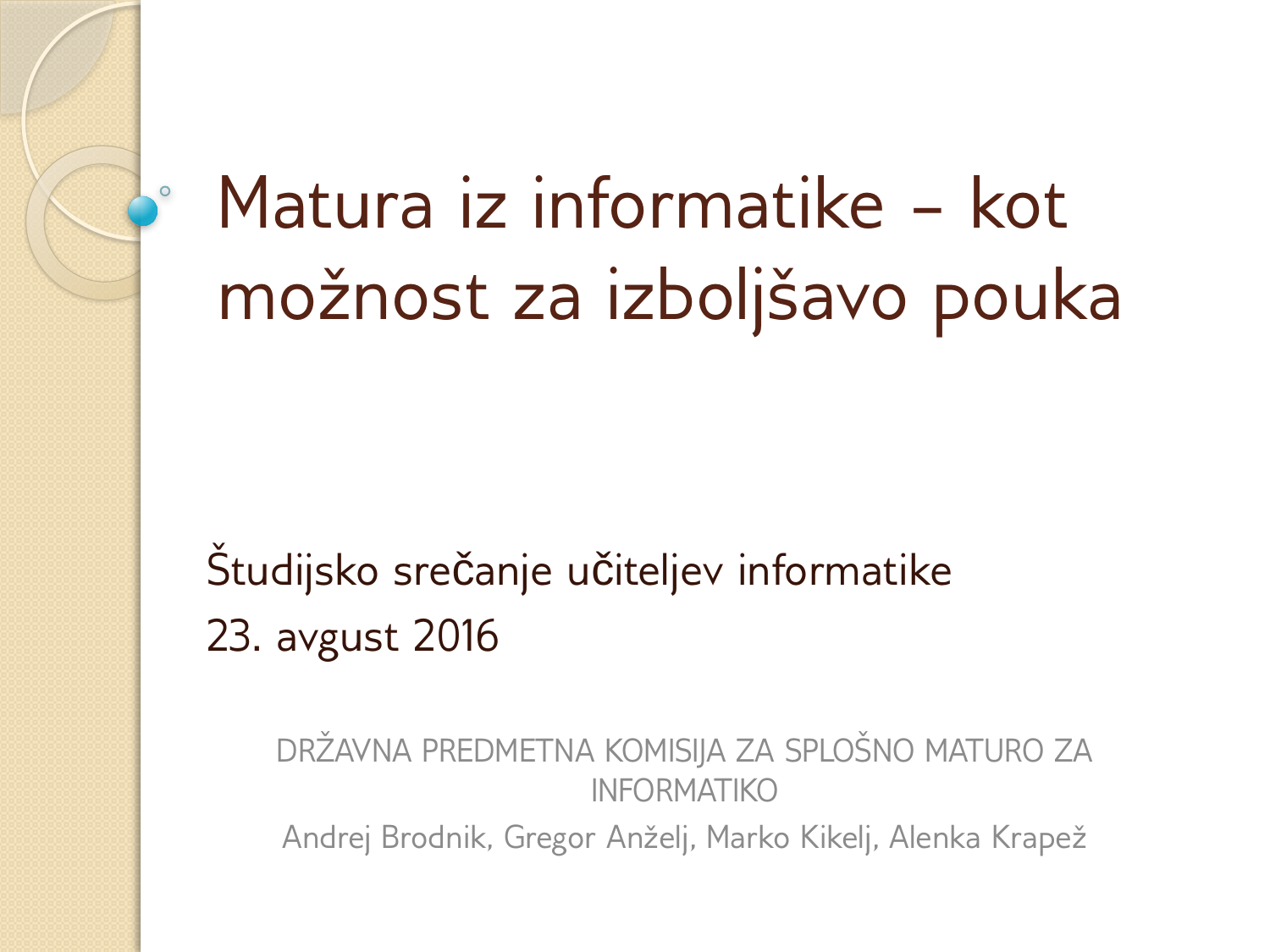

# Matura iz informatike – kot možnost za izboljšavo pouka
Študijsko srečanje učiteljev informatike
23. avgust 2016

DRŽAVNA PREDMETNA KOMISIJA ZA SPLOŠNO MATURO ZA INFORMATIKO
Andrej Brodnik, Gregor Anželj, Marko Kikelj, Alenka Krapež